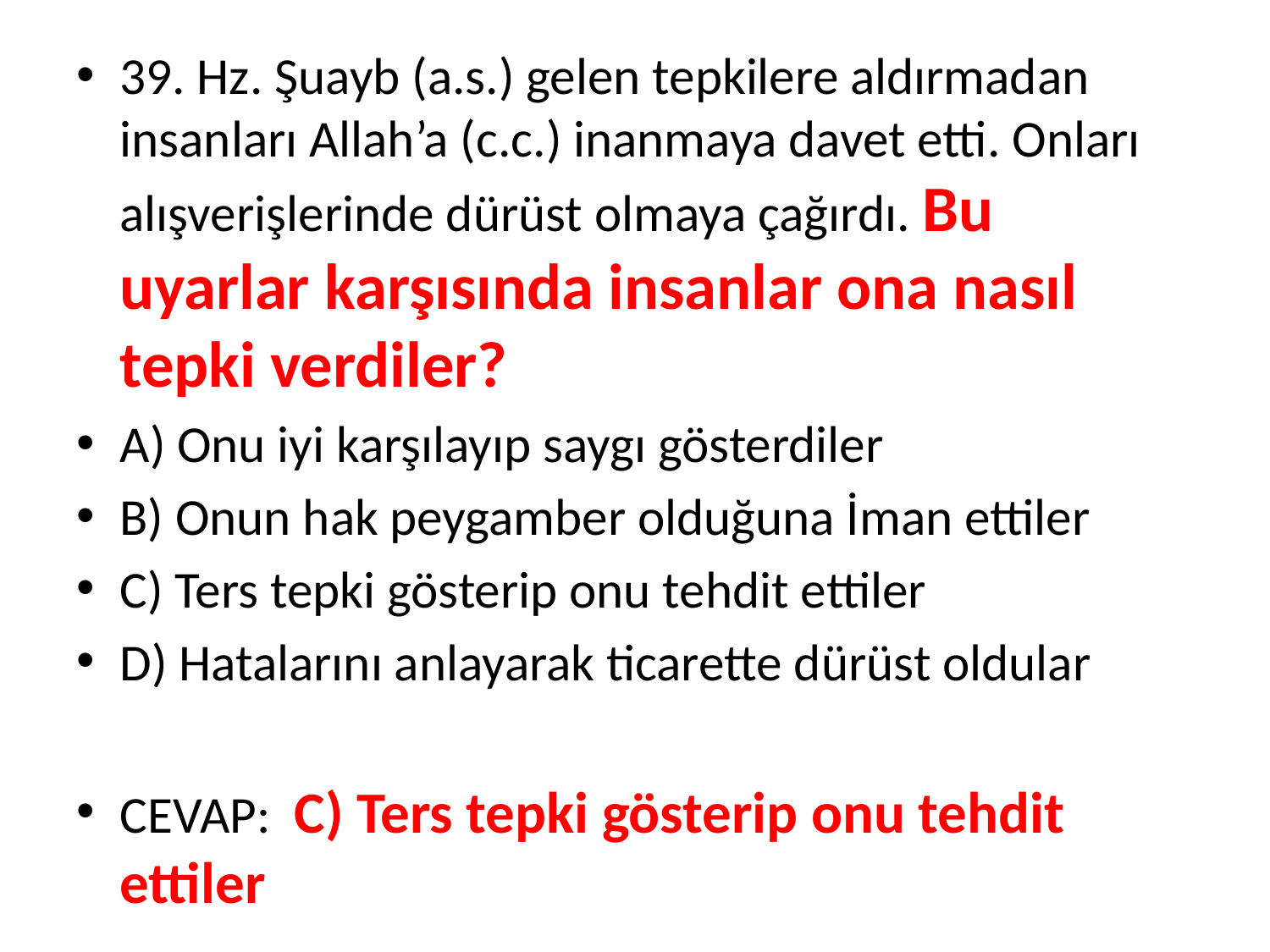

39. Hz. Şuayb (a.s.) gelen tepkilere aldırmadan insanları Allah’a (c.c.) inanmaya davet etti. Onları alışverişlerinde dürüst olmaya çağırdı. Bu uyarlar karşısında insanlar ona nasıl tepki verdiler?
A) Onu iyi karşılayıp saygı gösterdiler
B) Onun hak peygamber olduğuna İman ettiler
C) Ters tepki gösterip onu tehdit ettiler
D) Hatalarını anlayarak ticarette dürüst oldular

CEVAP:  C) Ters tepki gösterip onu tehdit ettiler